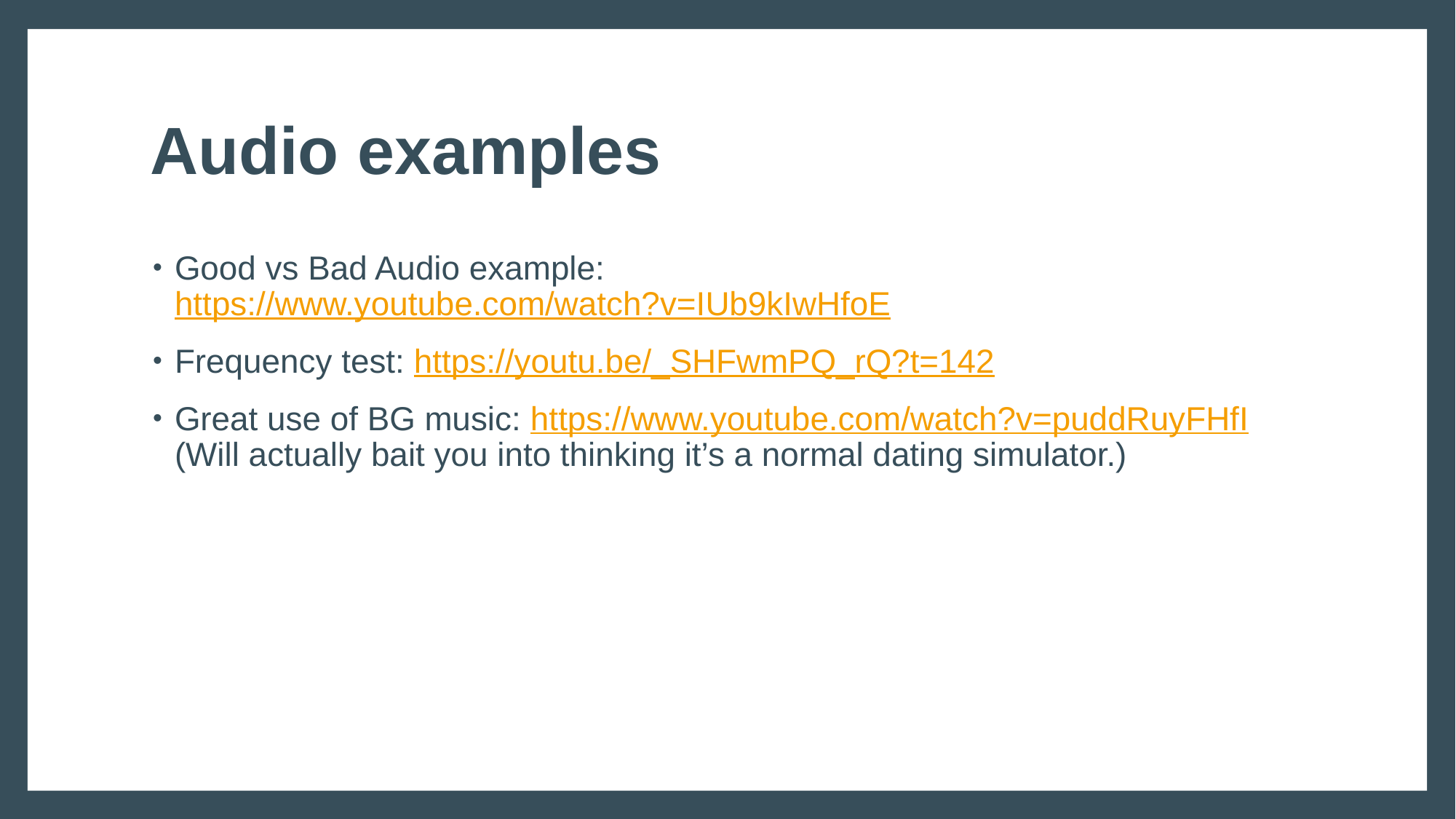

# Audio examples
Good vs Bad Audio example: https://www.youtube.com/watch?v=IUb9kIwHfoE
Frequency test: https://youtu.be/_SHFwmPQ_rQ?t=142
Great use of BG music: https://www.youtube.com/watch?v=puddRuyFHfI (Will actually bait you into thinking it’s a normal dating simulator.)